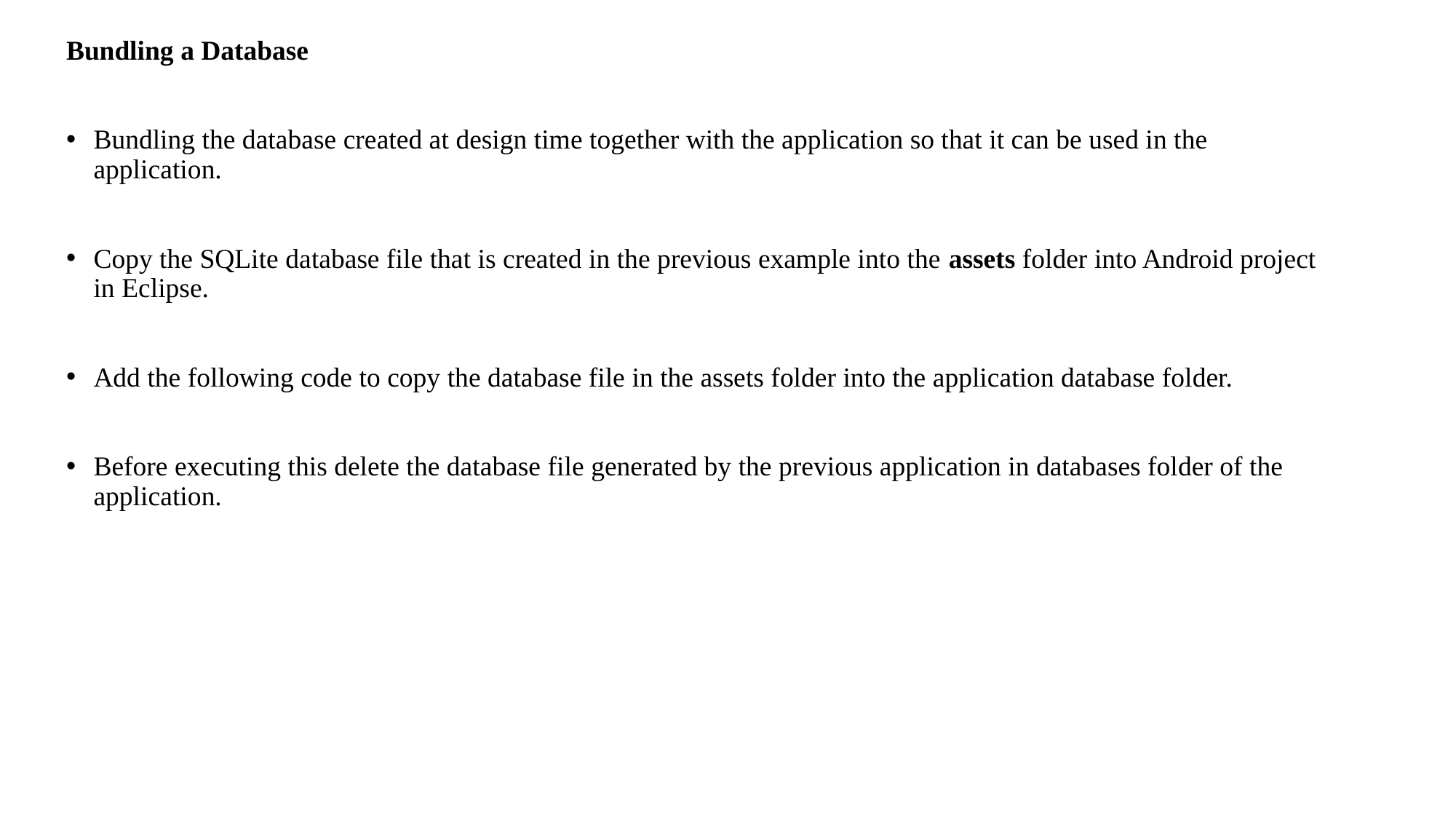

Bundling a Database

Bundling the database created at design time together with the application so that it can be used in the application.

Copy the SQLite database file that is created in the previous example into the assets folder into Android project in Eclipse.

Add the following code to copy the database file in the assets folder into the application database folder.

Before executing this delete the database file generated by the previous application in databases folder of the application.